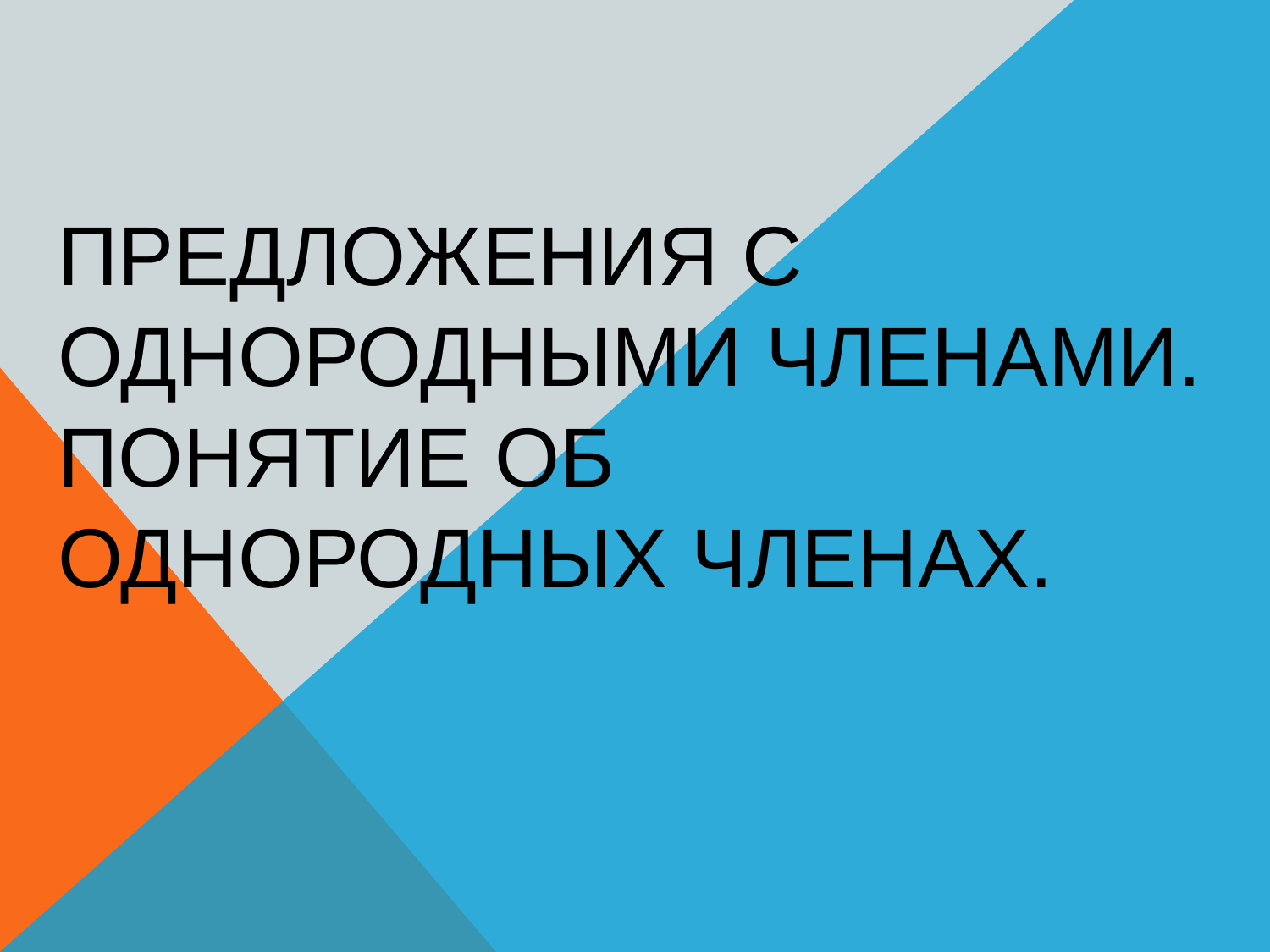

# Предложения с однородными членами. Понятие об однородных членах.